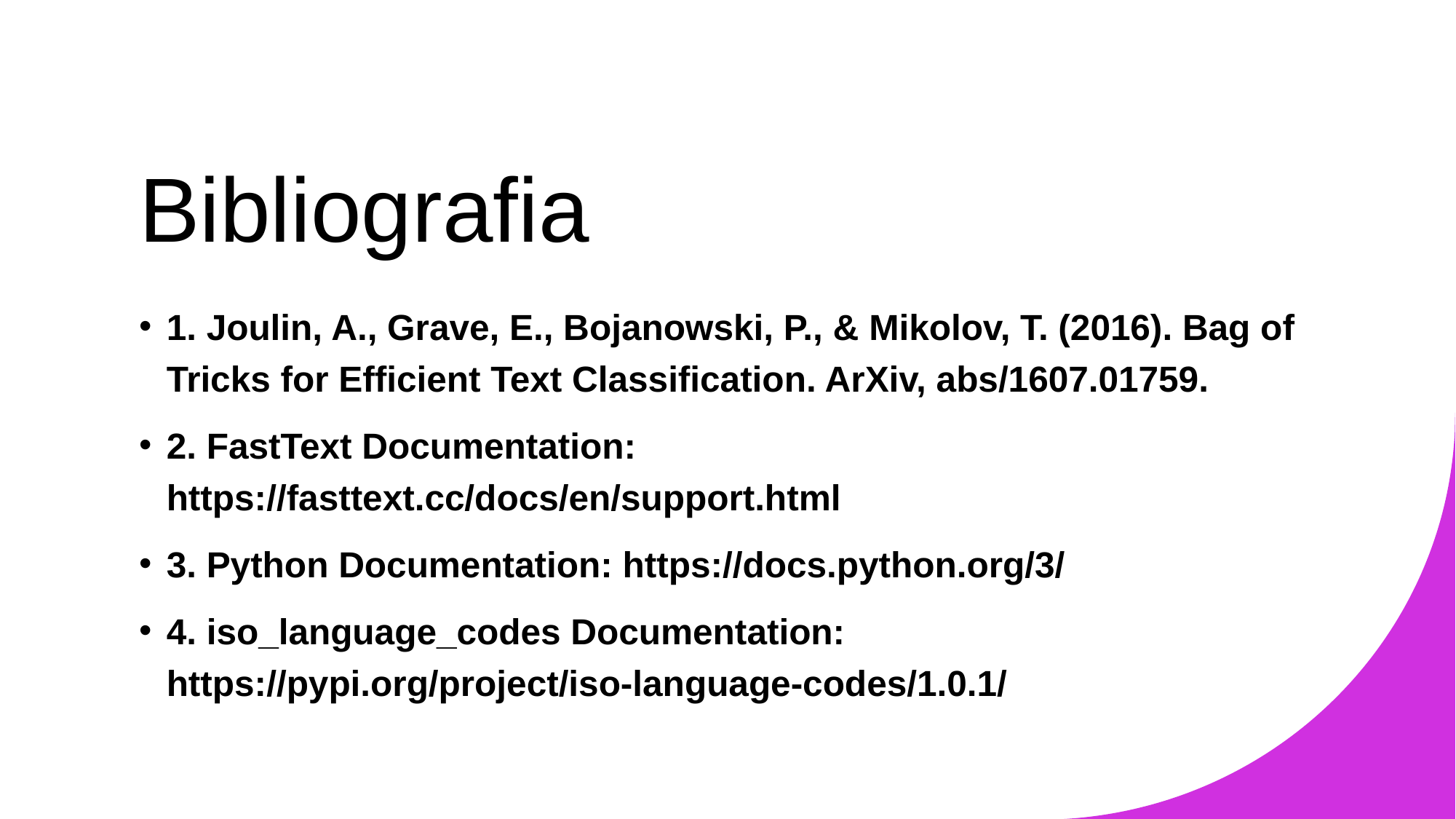

# Bibliografia
1. Joulin, A., Grave, E., Bojanowski, P., & Mikolov, T. (2016). Bag of Tricks for Efficient Text Classification. ArXiv, abs/1607.01759.
2. FastText Documentation: https://fasttext.cc/docs/en/support.html
3. Python Documentation: https://docs.python.org/3/
4. iso_language_codes Documentation: https://pypi.org/project/iso-language-codes/1.0.1/